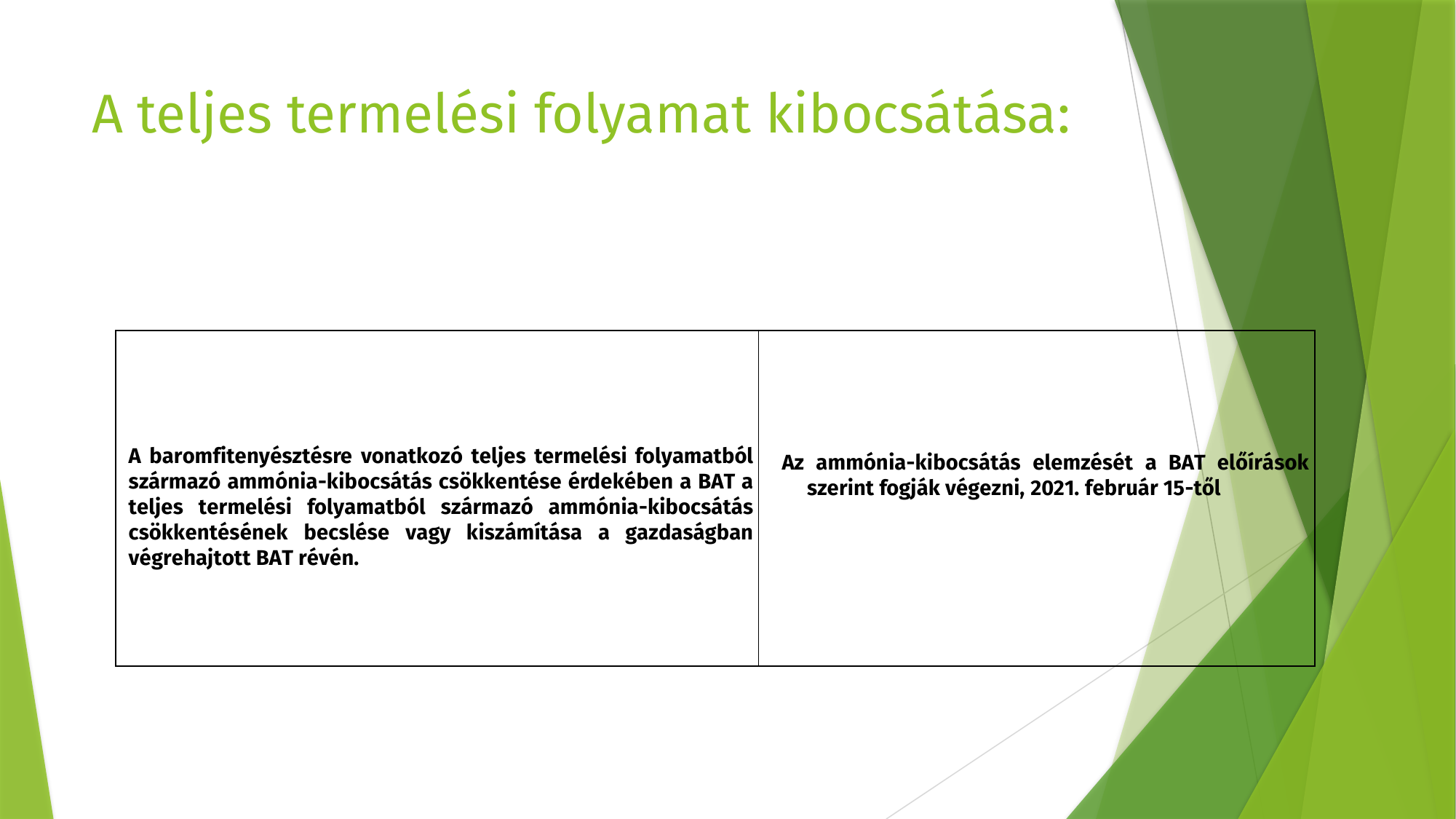

# A teljes termelési folyamat kibocsátása:
| A baromfitenyésztésre vonatkozó teljes termelési folyamatból származó ammónia-kibocsátás csökkentése érdekében a BAT a teljes termelési folyamatból származó ammónia-kibocsátás csökkentésének becslése vagy kiszámítása a gazdaságban végrehajtott BAT révén. | Az ammónia-kibocsátás elemzését a BAT előírások szerint fogják végezni, 2021. február 15-től |
| --- | --- |